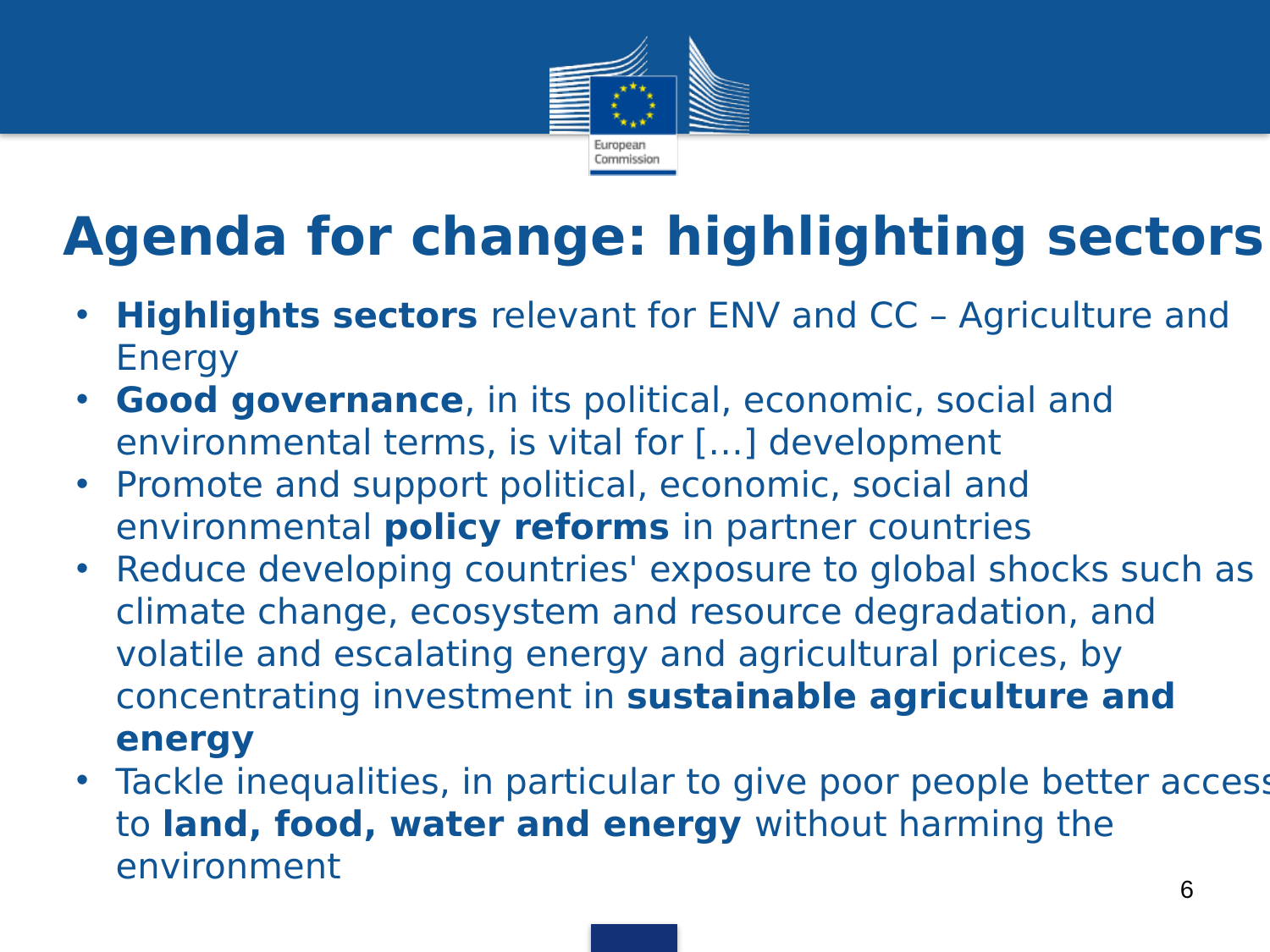

# Agenda for change: highlighting sectors
Highlights sectors relevant for ENV and CC – Agriculture and Energy
Good governance, in its political, economic, social and environmental terms, is vital for […] development
Promote and support political, economic, social and environmental policy reforms in partner countries
Reduce developing countries' exposure to global shocks such as climate change, ecosystem and resource degradation, and volatile and escalating energy and agricultural prices, by concentrating investment in sustainable agriculture and energy
Tackle inequalities, in particular to give poor people better access to land, food, water and energy without harming the environment

6